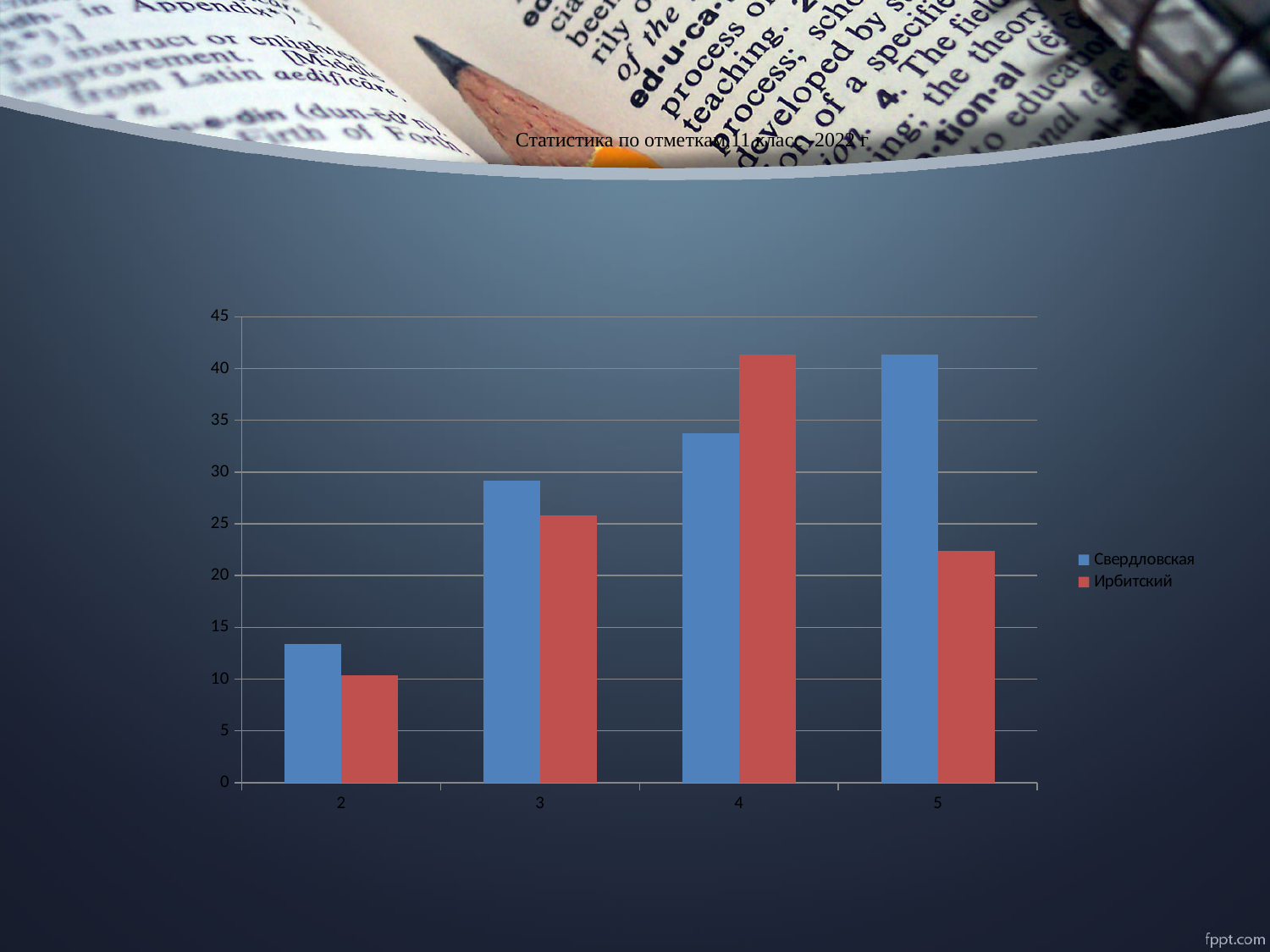

# Статистика по отметкам,11 класс -2022 г

### Chart

| Category | Свердловская  | Ирбитский |
|---|---|---|
| 2 | 13.39 | 10.34 |
| 3 | 29.14 | 25.86 |
| 4 | 33.75 | 41.38 |
| 5 | 41.38 | 22.41 |